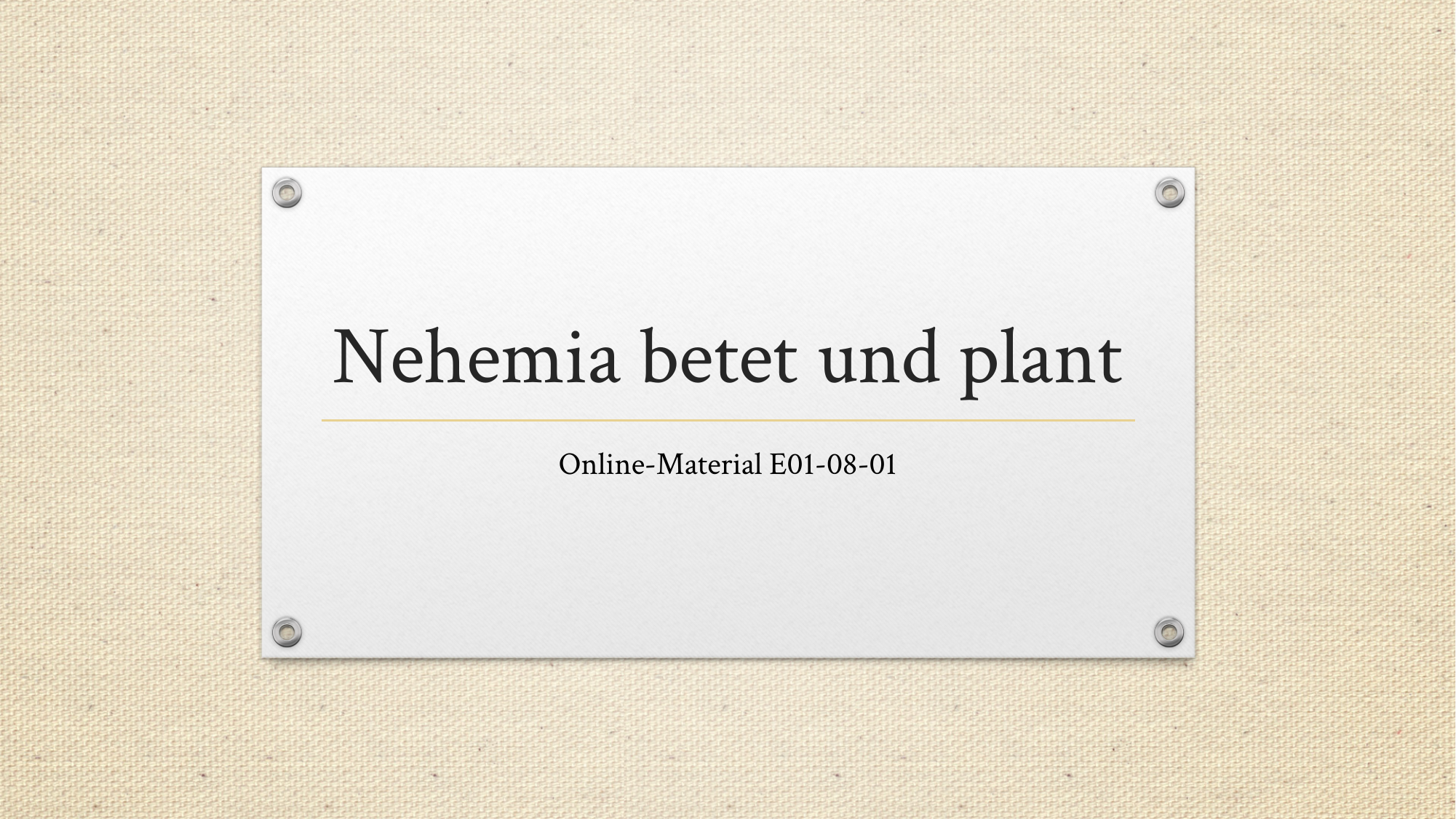

# Nehemia betet und plant
Online-Material E01-08-01